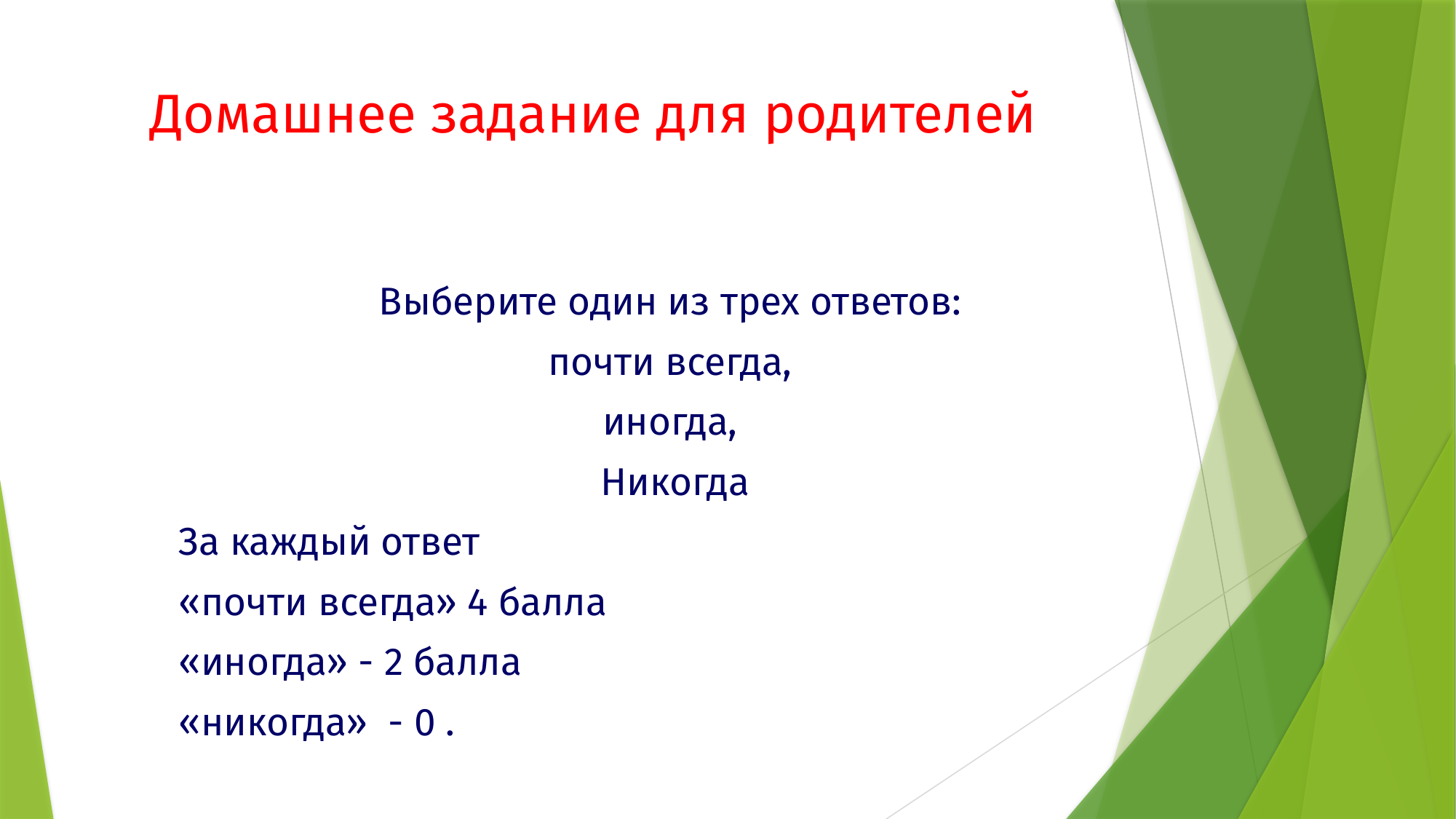

# Домашнее задание для родителей

Выберите один из трех ответов:
почти всегда,
иногда,
Никогда
За каждый ответ
«почти всегда» 4 балла
«иногда» - 2 балла
«никогда»  - 0 .